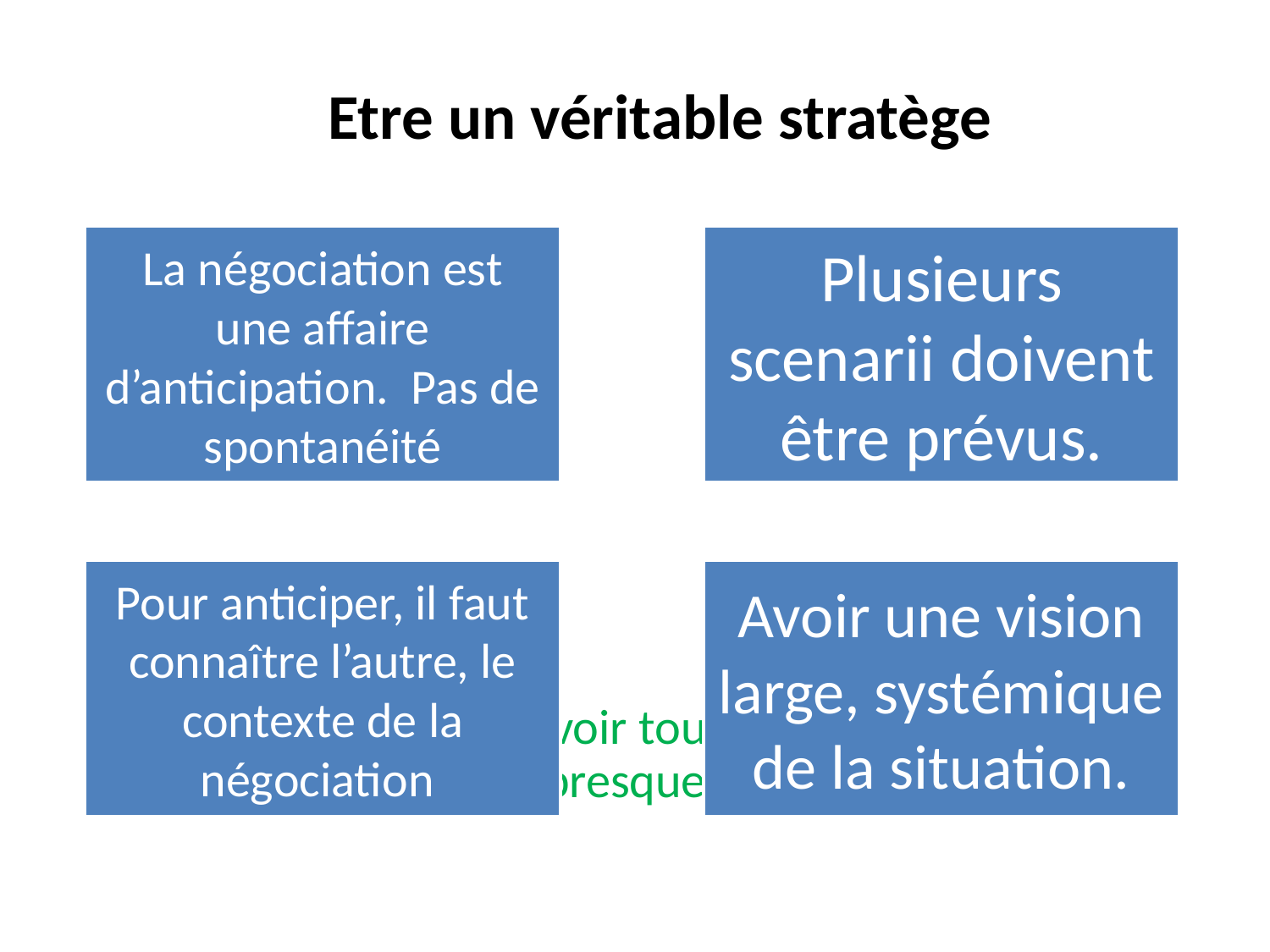

Etre un véritable stratège
La négociation est une affaire d’anticipation.  Pas de spontanéité
Plusieurs scenarii doivent être prévus.
Et
Négocier, c’est prévoir toutes les situations ou presque...